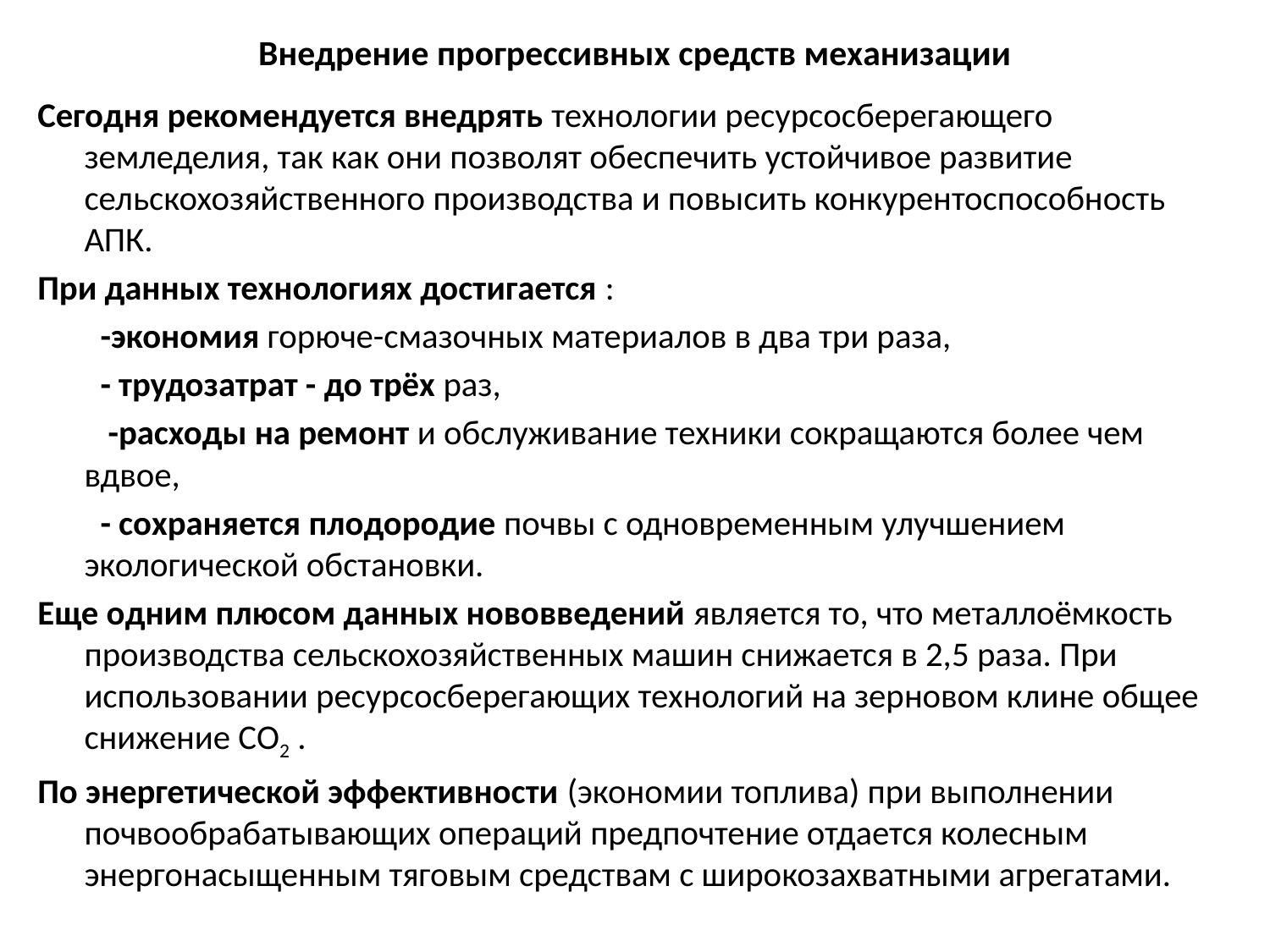

# Внедрение прогрессивных средств механизации
Сегодня рекомендуется внедрять технологии ресурсосберегающего земледелия, так как они позволят обеспечить устойчивое развитие сельскохозяйственного производства и повысить конкурентоспособность АПК.
При данных технологиях достигается :
        -экономия горюче-смазочных материалов в два три раза,
        - трудозатрат - до трёх раз,
         -расходы на ремонт и обслуживание техники сокращаются более чем вдвое,
        - сохраняется плодородие почвы с одновременным улучшением экологической обстановки.
Еще одним плюсом данных нововведений является то, что металлоёмкость производства сельскохозяйственных машин снижается в 2,5 раза. При использовании ресурсосберегающих технологий на зерновом клине общее снижение СО2 .
По энергетической эффективности (экономии топлива) при выполнении почвообрабатывающих операций предпочтение отдается колесным энергонасыщенным тяговым средствам с широкозахватными агрегатами.